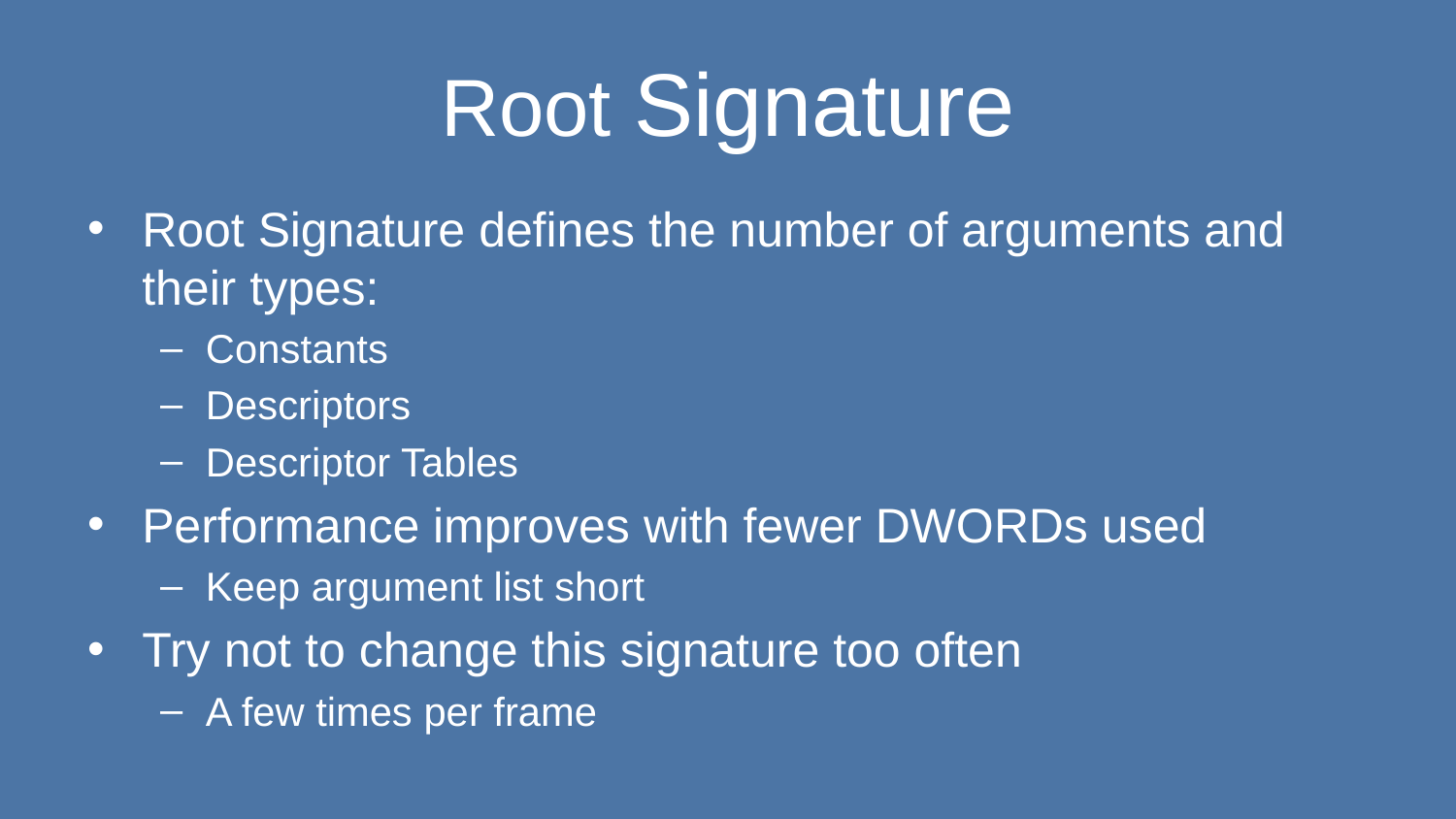

# Root Signature
Root Signature defines the number of arguments and their types:
Constants
Descriptors
Descriptor Tables
Performance improves with fewer DWORDs used
Keep argument list short
Try not to change this signature too often
A few times per frame